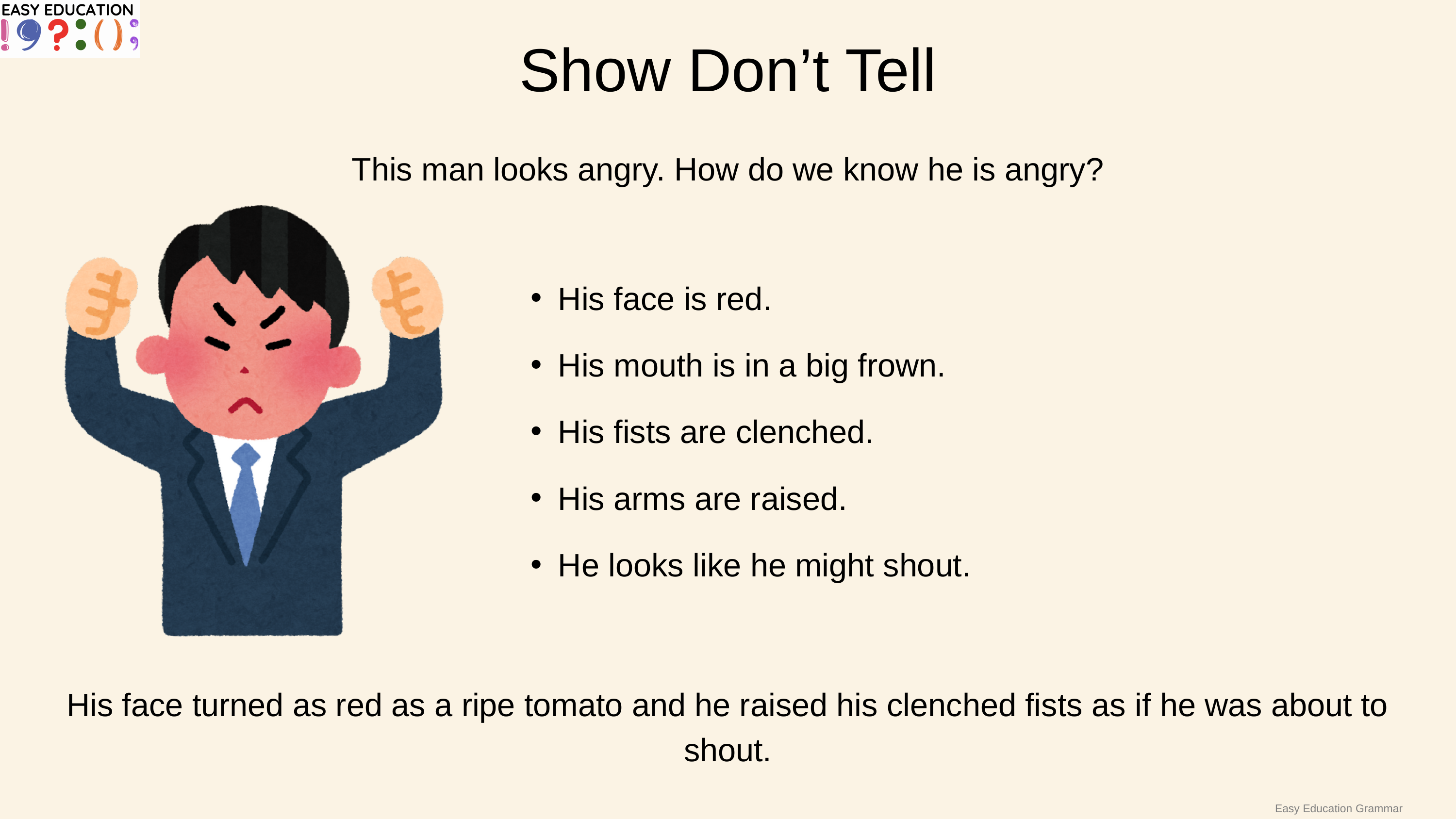

Show Don’t Tell
This man looks angry. How do we know he is angry?

His face is red.
His mouth is in a big frown.
His fists are clenched.
His arms are raised.
He looks like he might shout.
His face turned as red as a ripe tomato and he raised his clenched fists as if he was about to shout.